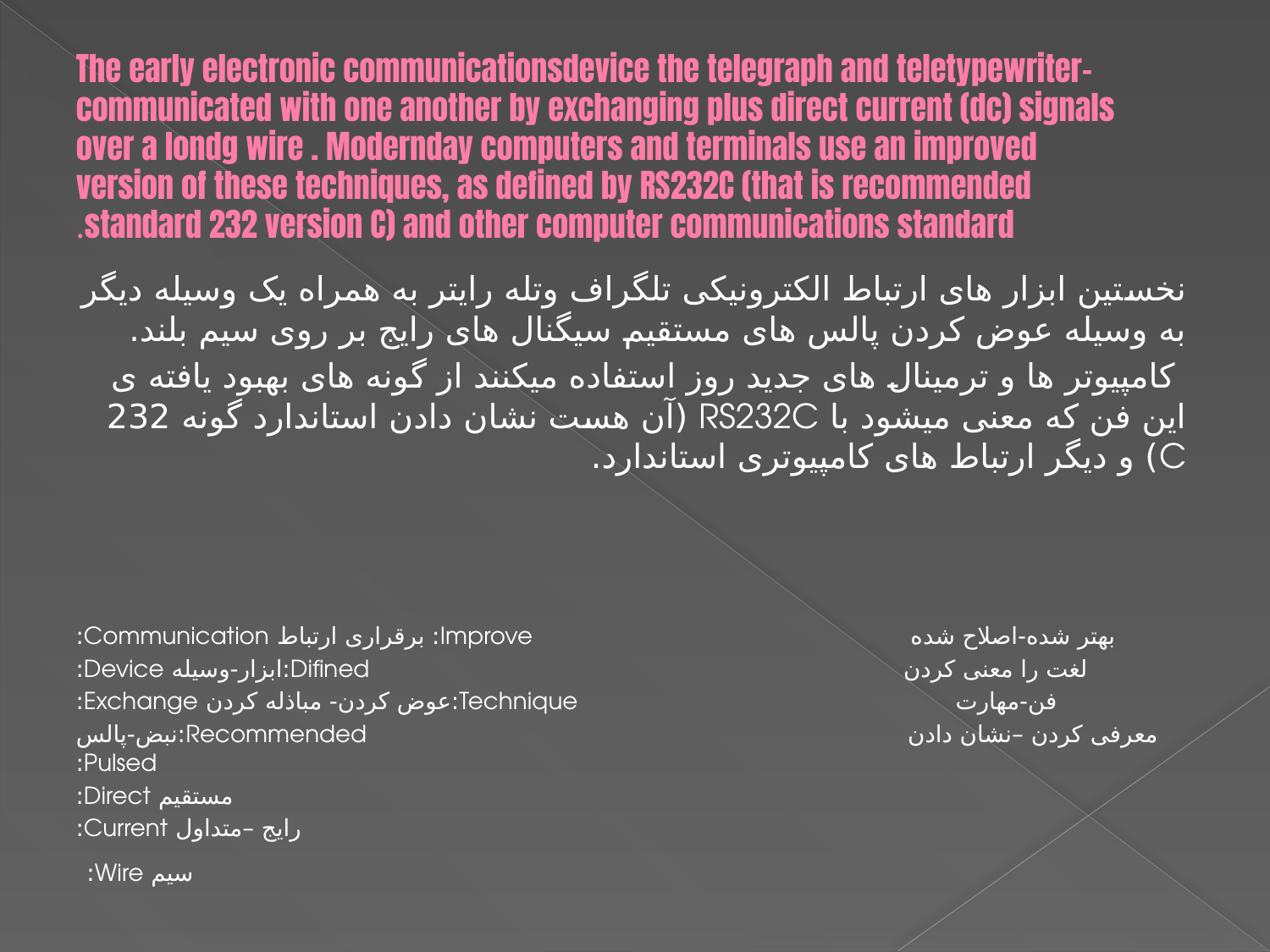

# The early electronic communicationsdevice the telegraph and teletypewriter-communicated with one another by exchanging plus direct current (dc) signals over a londg wire . Modernday computers and terminals use an improved version of these techniques, as defined by RS232C (that is recommended standard 232 version C) and other computer communications standard.
نخستین ابزار های ارتباط الکترونیکی تلگراف وتله رایتر به همراه یک وسیله دیگر به وسیله عوض کردن پالس های مستقیم سیگنال های رایج بر روی سیم بلند.
 کامپیوتر ها و ترمینال های جدید روز استفاده میکنند از گونه های بهبود یافته ی این فن که معنی میشود با RS232C (آن هست نشان دادن استاندارد گونه 232 C) و دیگر ارتباط های کامپیوتری استاندارد.

بهتر شده-اصلاح شده                                                   Improve: برقراری ارتباط Communication:
لغت را معنی کردن                                                                        Difined:ابزار-وسیله Device:
 فن-مهارت                                                   Technique:عوض کردن- مباذله کردن Exchange:
معرفی کردن –نشان دادن                                                                         Recommended:نبض-پالس Pulsed:
                                                                             مستقیم Direct:
رایج –متداول Current:
سیم Wire: